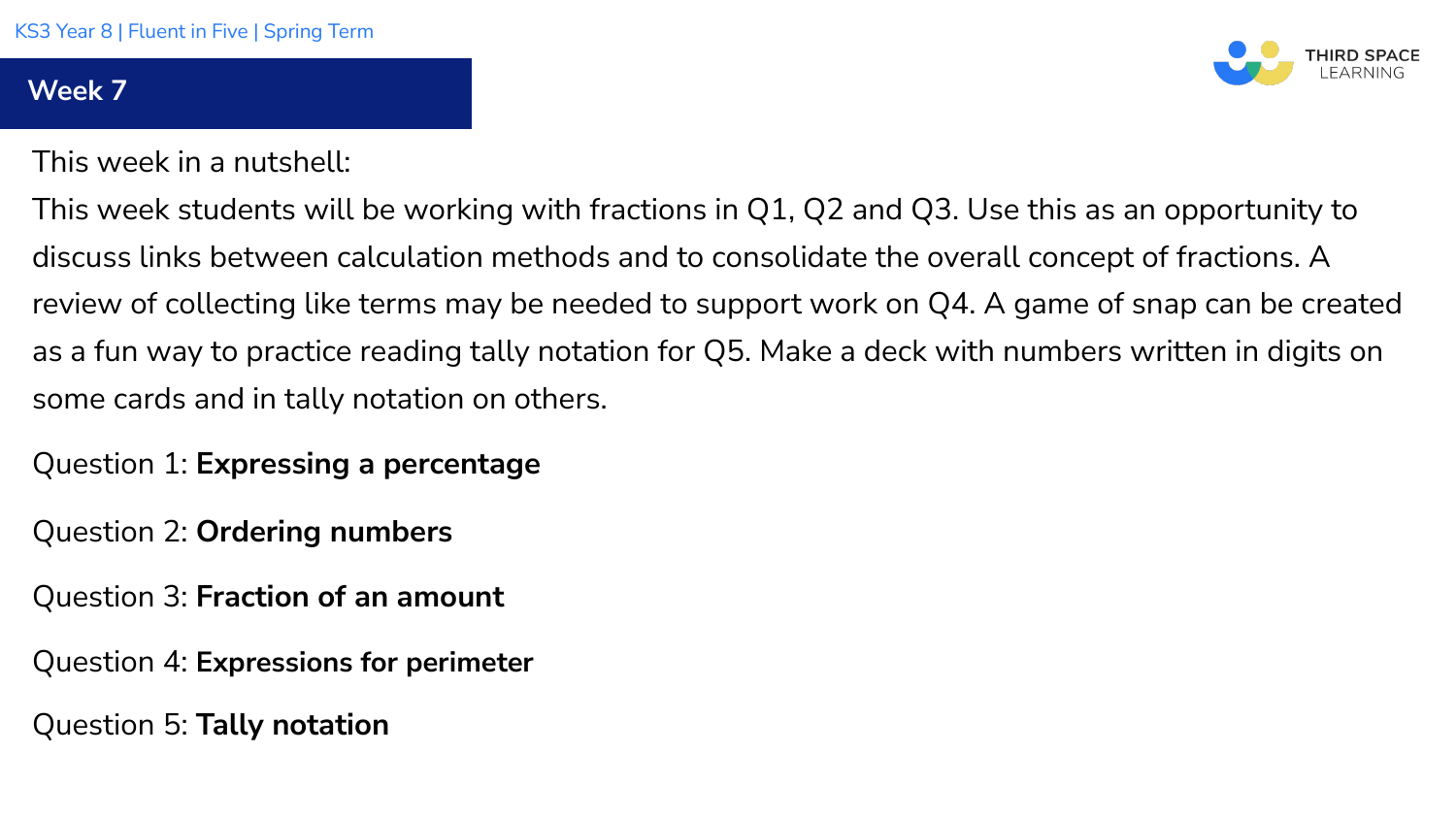

Week 7
| This week in a nutshell: This week students will be working with fractions in Q1, Q2 and Q3. Use this as an opportunity to discuss links between calculation methods and to consolidate the overall concept of fractions. A review of collecting like terms may be needed to support work on Q4. A game of snap can be created as a fun way to practice reading tally notation for Q5. Make a deck with numbers written in digits on some cards and in tally notation on others. |
| --- |
| Question 1: Expressing a percentage |
| Question 2: Ordering numbers |
| Question 3: Fraction of an amount |
| Question 4: Expressions for perimeter |
| Question 5: Tally notation |